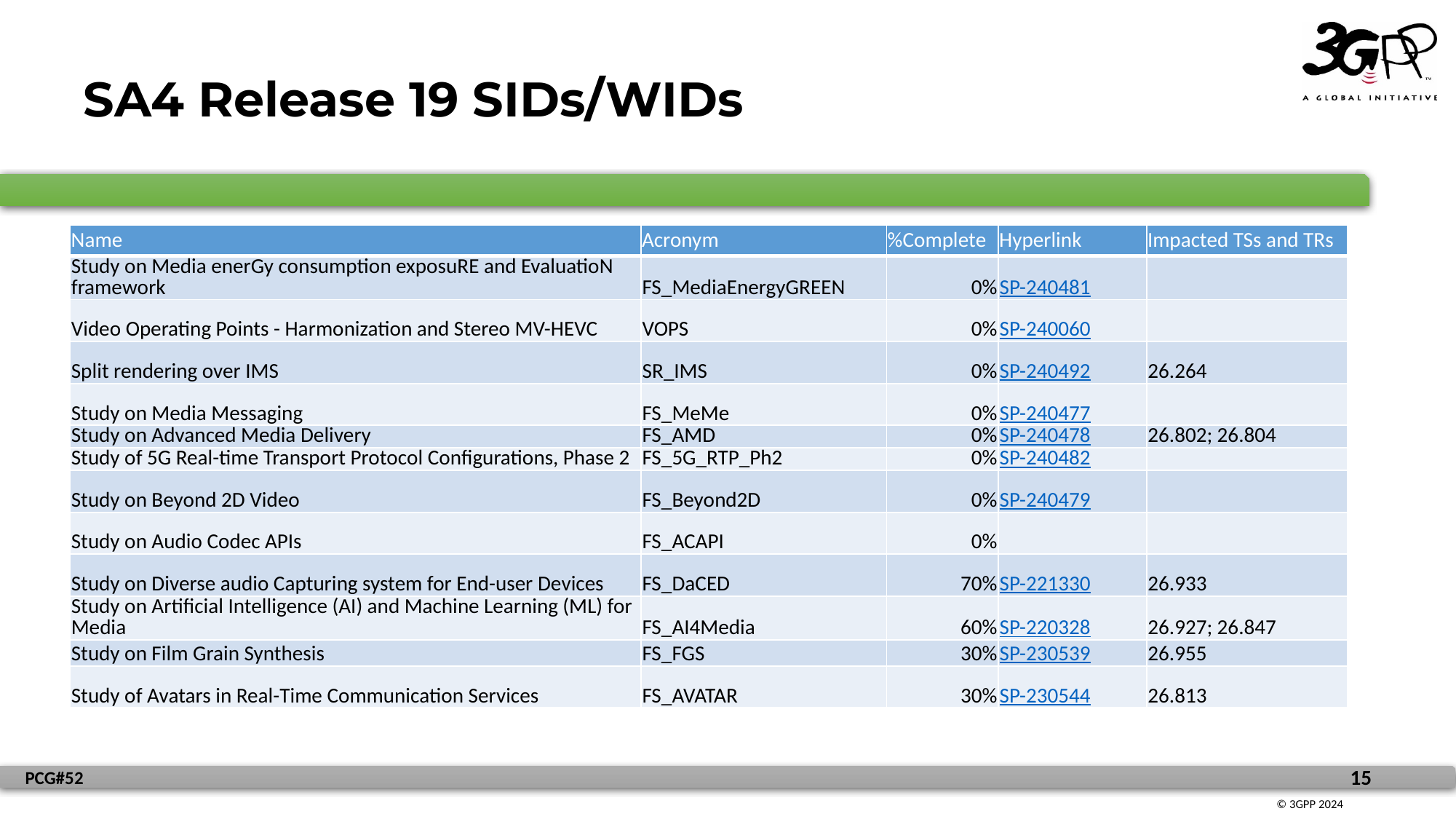

# SA4 Release 19 SIDs/WIDs
| Name | Acronym | %Complete | Hyperlink | Impacted TSs and TRs |
| --- | --- | --- | --- | --- |
| Study on Media enerGy consumption exposuRE and EvaluatioN framework | FS\_MediaEnergyGREEN | 0% | SP-240481 |  |
| Video Operating Points - Harmonization and Stereo MV-HEVC | VOPS | 0% | SP-240060 |  |
| Split rendering over IMS | SR\_IMS | 0% | SP-240492 | 26.264 |
| Study on Media Messaging | FS\_MeMe | 0% | SP-240477 |  |
| Study on Advanced Media Delivery | FS\_AMD | 0% | SP-240478 | 26.802; 26.804 |
| Study of 5G Real-time Transport Protocol Configurations, Phase 2 | FS\_5G\_RTP\_Ph2 | 0% | SP-240482 |  |
| Study on Beyond 2D Video | FS\_Beyond2D | 0% | SP-240479 |  |
| Study on Audio Codec APIs | FS\_ACAPI | 0% |  |  |
| Study on Diverse audio Capturing system for End-user Devices | FS\_DaCED | 70% | SP-221330 | 26.933 |
| Study on Artificial Intelligence (AI) and Machine Learning (ML) for Media | FS\_AI4Media | 60% | SP-220328 | 26.927; 26.847 |
| Study on Film Grain Synthesis | FS\_FGS | 30% | SP-230539 | 26.955 |
| Study of Avatars in Real-Time Communication Services | FS\_AVATAR | 30% | SP-230544 | 26.813 |